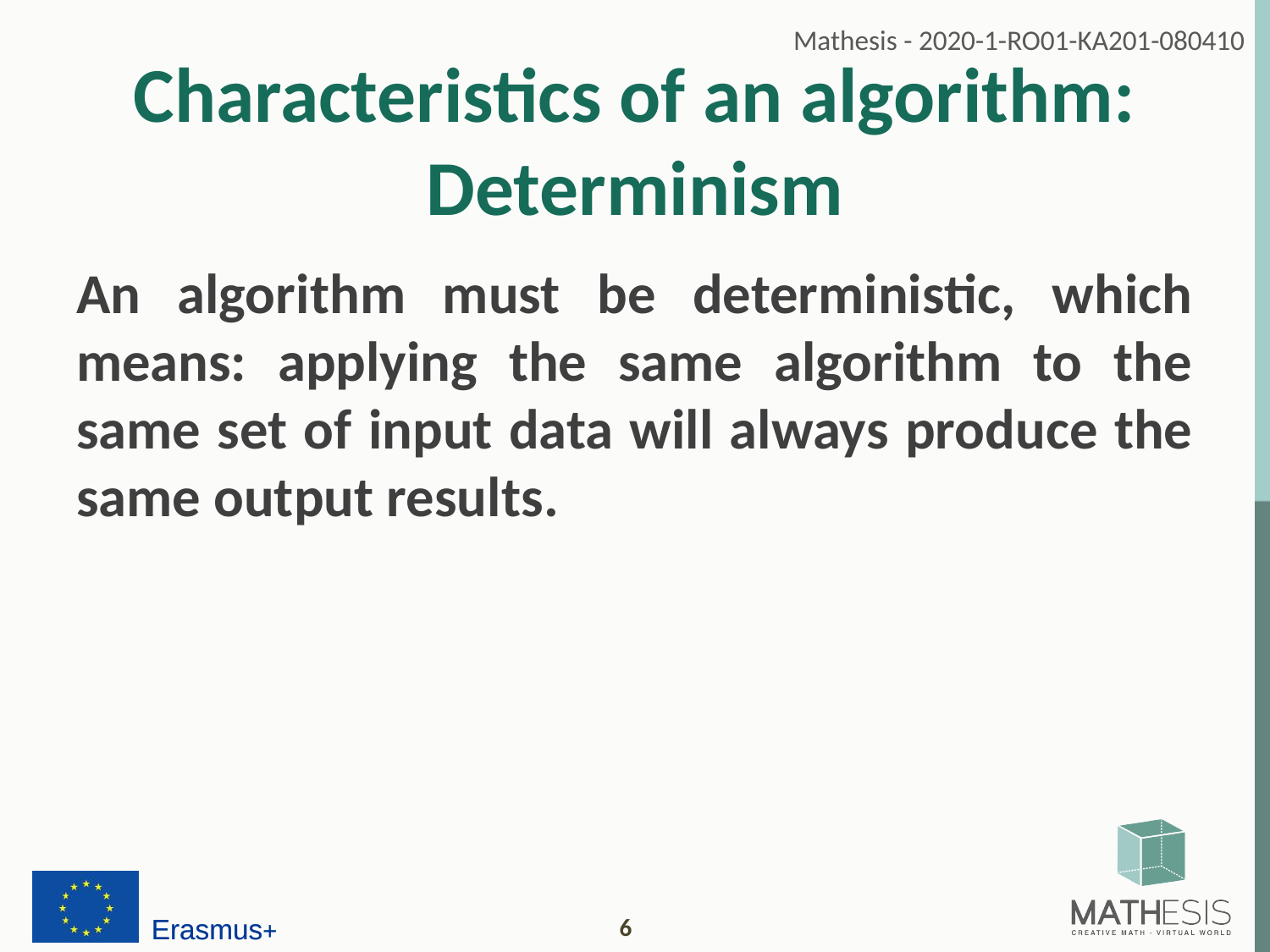

# Characteristics of an algorithm: Determinism
An algorithm must be deterministic, which means: applying the same algorithm to the same set of input data will always produce the same output results.